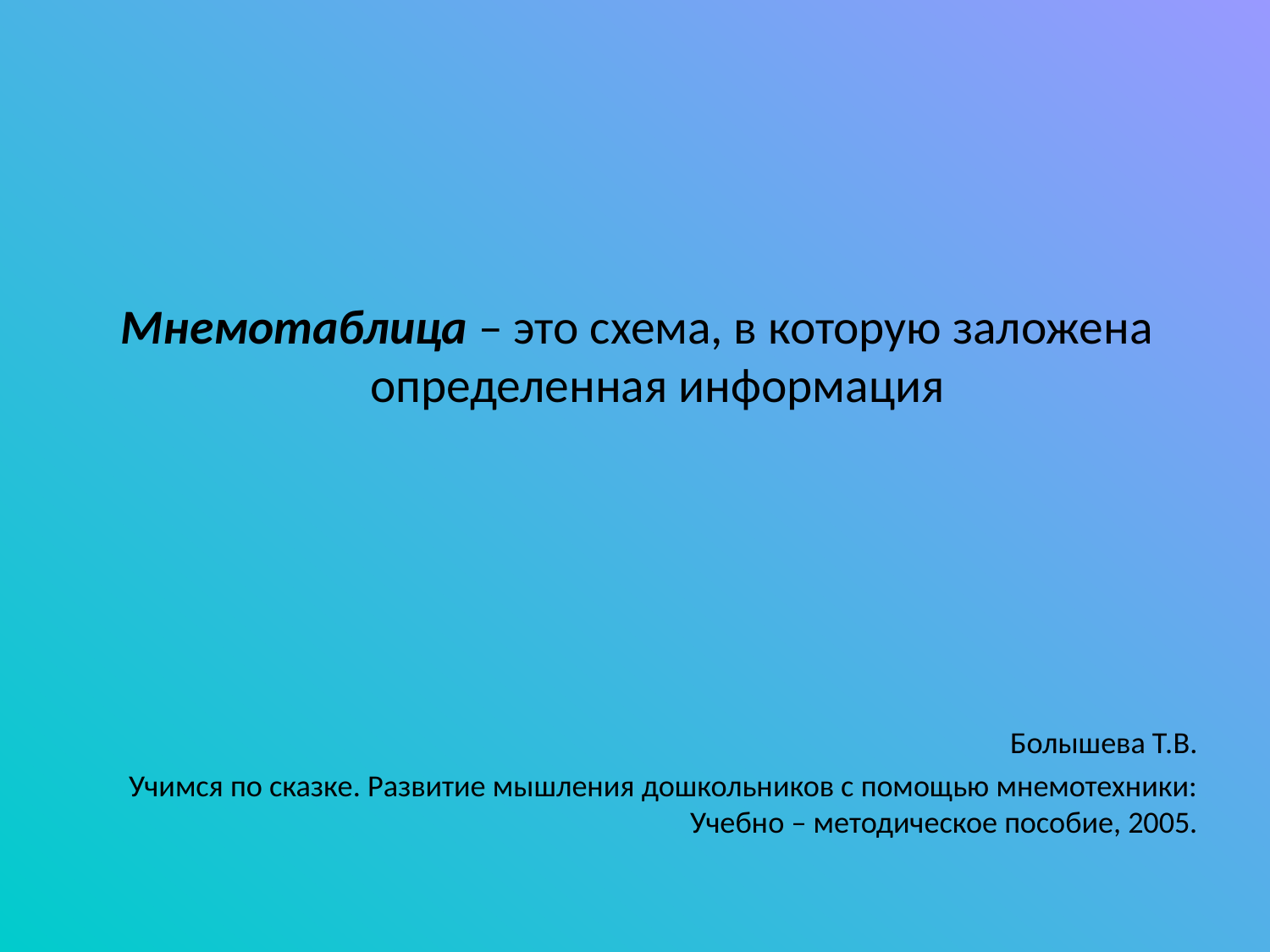

Мнемотаблица – это схема, в которую заложена определенная информация

Болышева Т.В.
Учимся по сказке. Развитие мышления дошкольников с помощью мнемотехники: Учебно – методическое пособие, 2005.